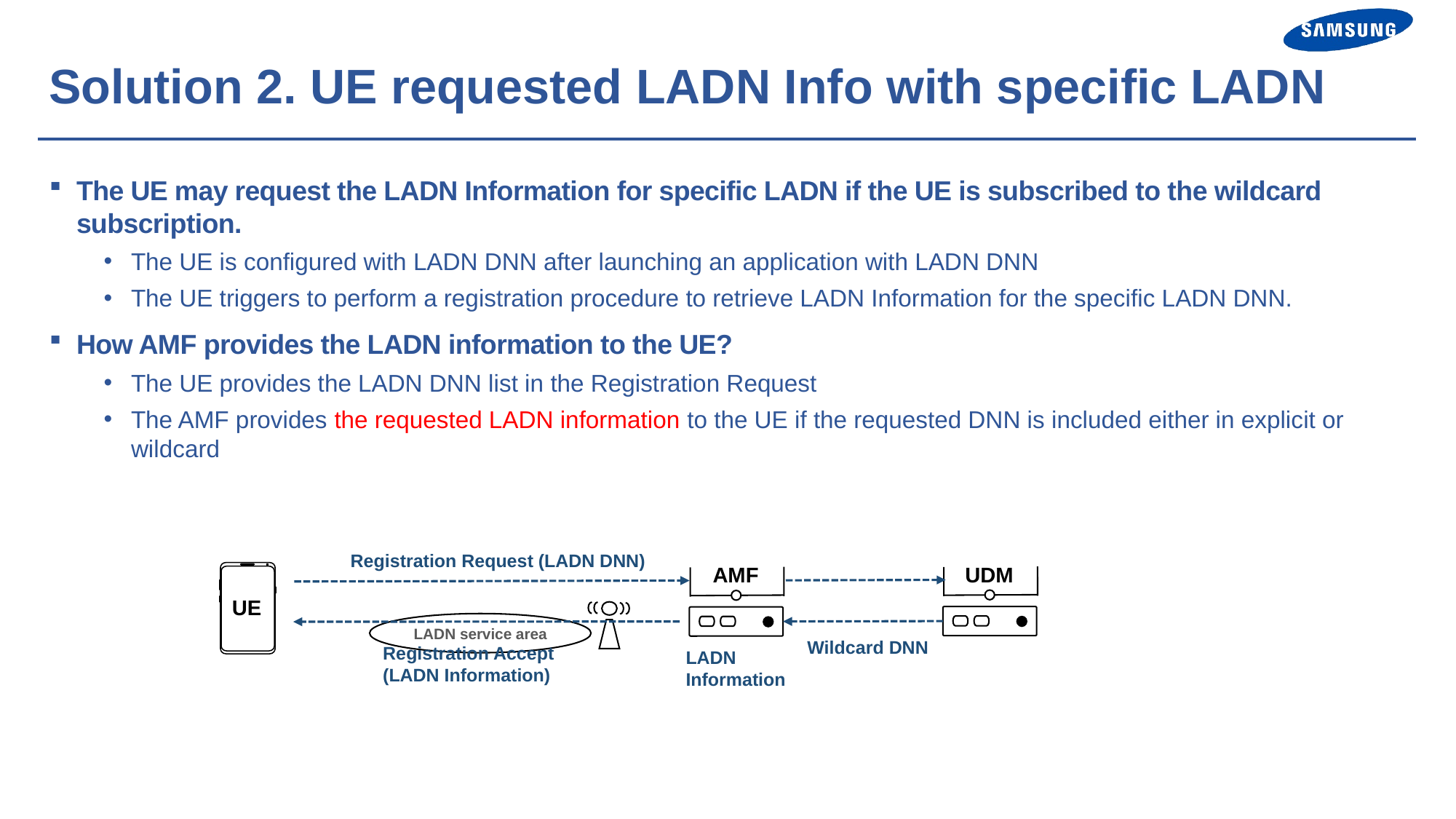

# Solution 2. UE requested LADN Info with specific LADN
The UE may request the LADN Information for specific LADN if the UE is subscribed to the wildcard subscription.
The UE is configured with LADN DNN after launching an application with LADN DNN
The UE triggers to perform a registration procedure to retrieve LADN Information for the specific LADN DNN.
How AMF provides the LADN information to the UE?
The UE provides the LADN DNN list in the Registration Request
The AMF provides the requested LADN information to the UE if the requested DNN is included either in explicit or wildcard

Registration Request (LADN DNN)
UDM

AMF

UE

LADN service area
Wildcard DNN
Registration Accept (LADN Information)
LADN
Information